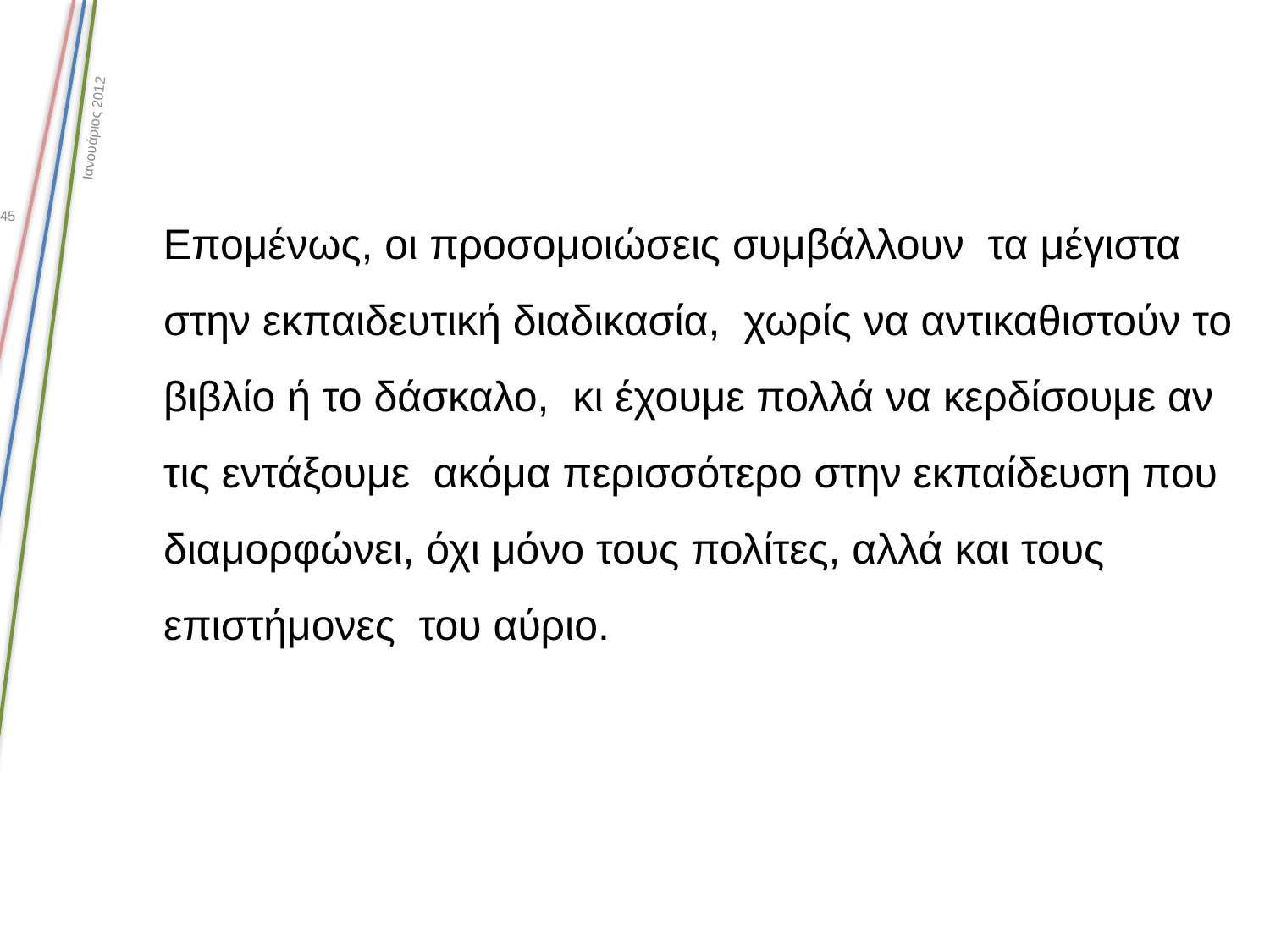

Ιανουάριος 2012
    Επομένως, οι προσομοιώσεις συμβάλλουν  τα μέγιστα στην εκπαιδευτική διαδικασία,  χωρίς να αντικαθιστούν το βιβλίο ή το δάσκαλο,  κι έχουμε πολλά να κερδίσουμε αν τις εντάξουμε  ακόμα περισσότερο στην εκπαίδευση που διαμορφώνει, όχι μόνο τους πολίτες, αλλά και τους επιστήμονες  του αύριο.

45